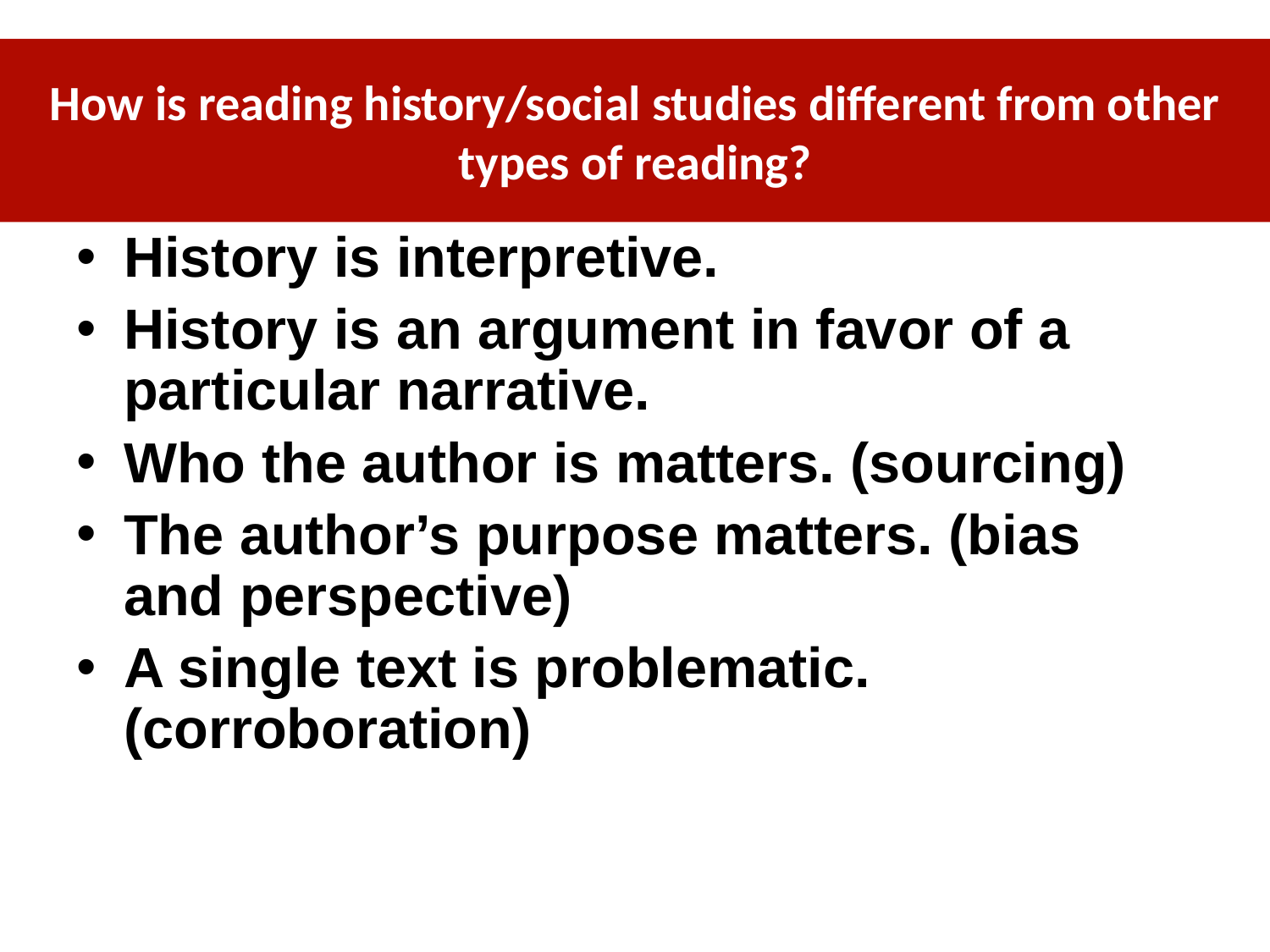

History is interpretive.
History is an argument in favor of a particular narrative.
Who the author is matters. (sourcing)
The author’s purpose matters. (bias and perspective)
A single text is problematic.  (corroboration)

How is reading history/social studies different from other types of reading?